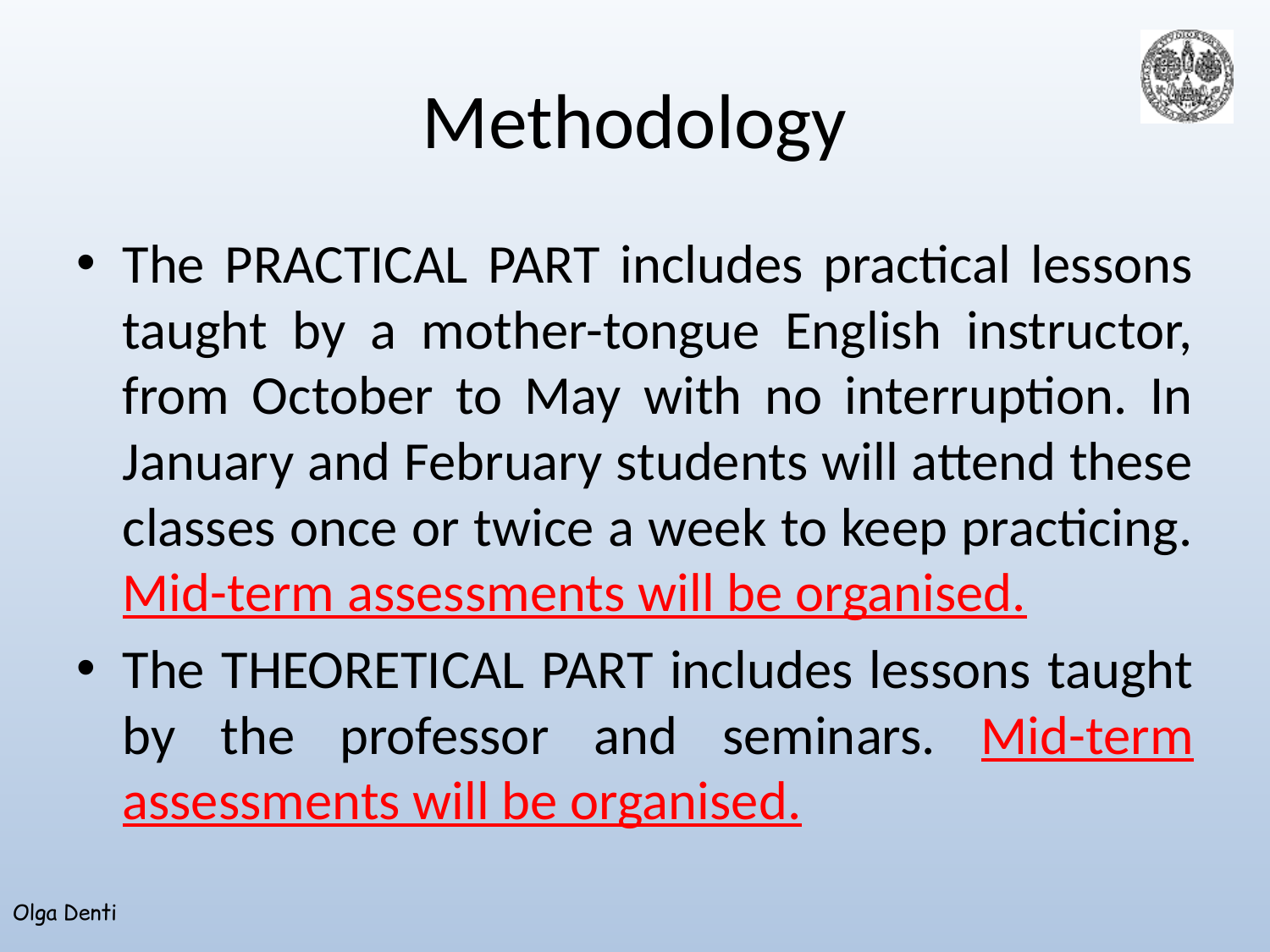

# Methodology
The PRACTICAL PART includes practical lessons taught by a mother-tongue English instructor, from October to May with no interruption. In January and February students will attend these classes once or twice a week to keep practicing. Mid-term assessments will be organised.
The THEORETICAL PART includes lessons taught by the professor and seminars. Mid-term assessments will be organised.